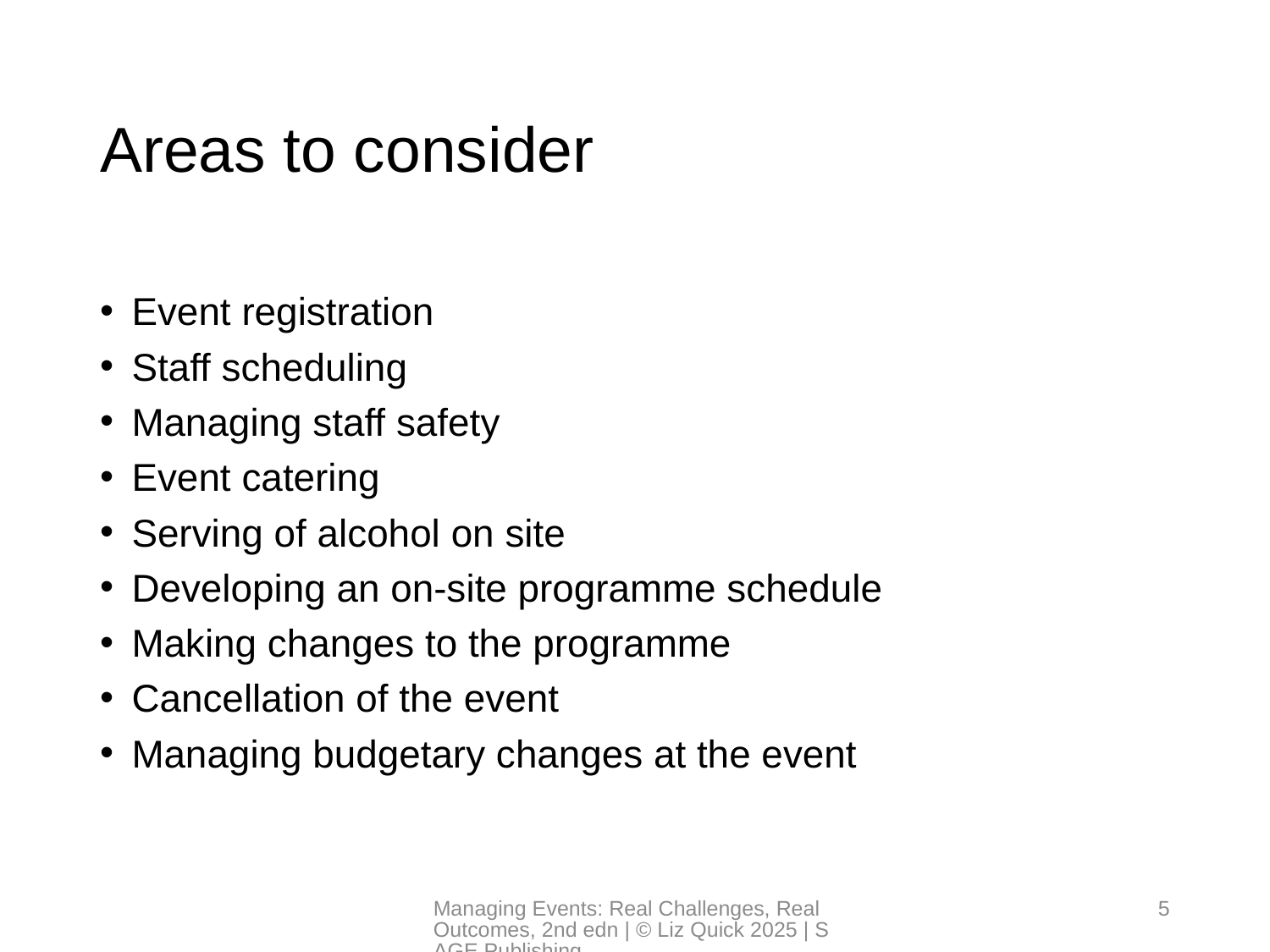

# Areas to consider
Event registration
Staff scheduling
Managing staff safety
Event catering
Serving of alcohol on site
Developing an on-site programme schedule
Making changes to the programme
Cancellation of the event
Managing budgetary changes at the event
Managing Events: Real Challenges, Real Outcomes, 2nd edn | © Liz Quick 2025 | SAGE Publishing
5